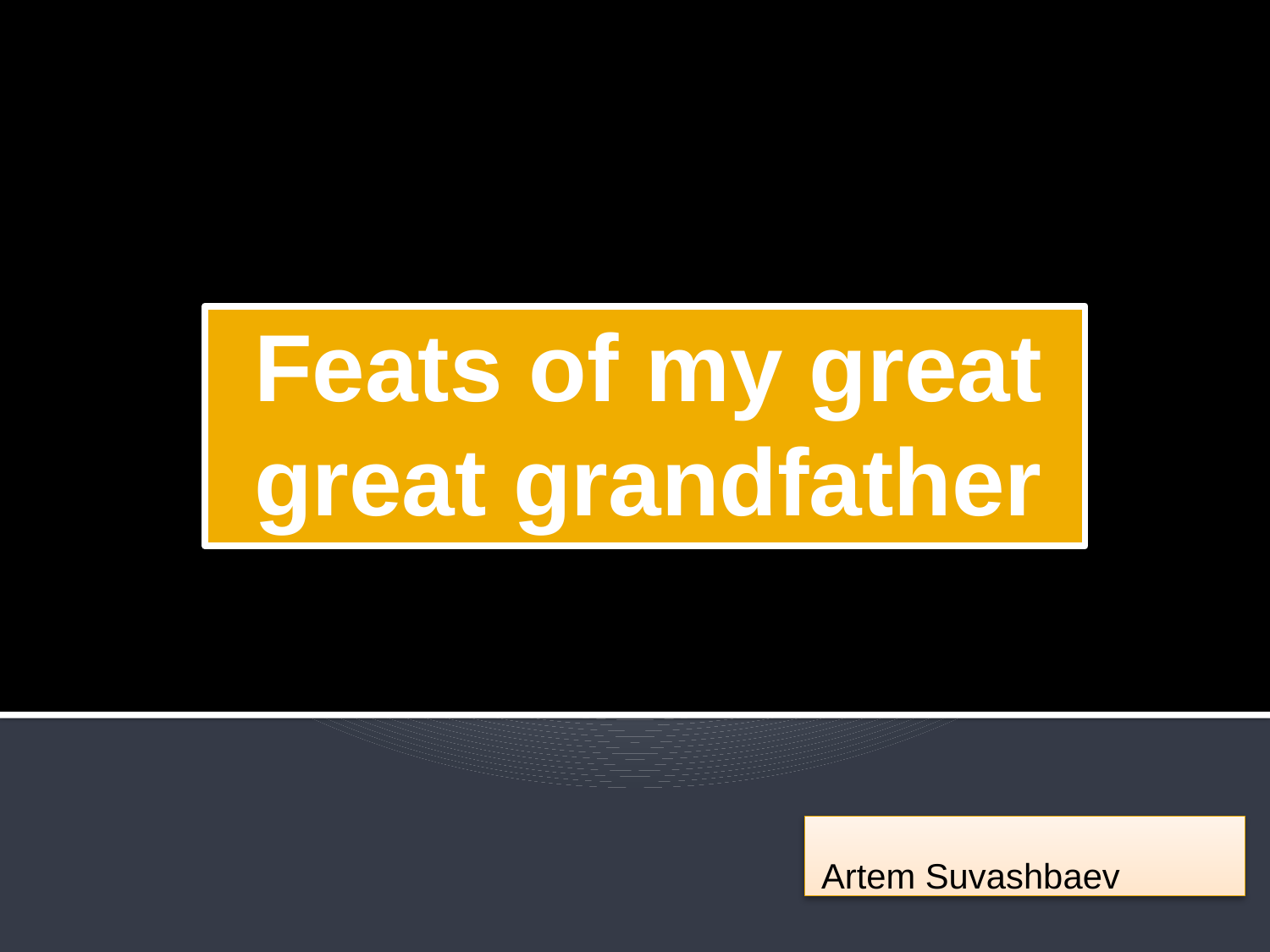

# Feats of my great great grandfather
Artem Suvashbaev